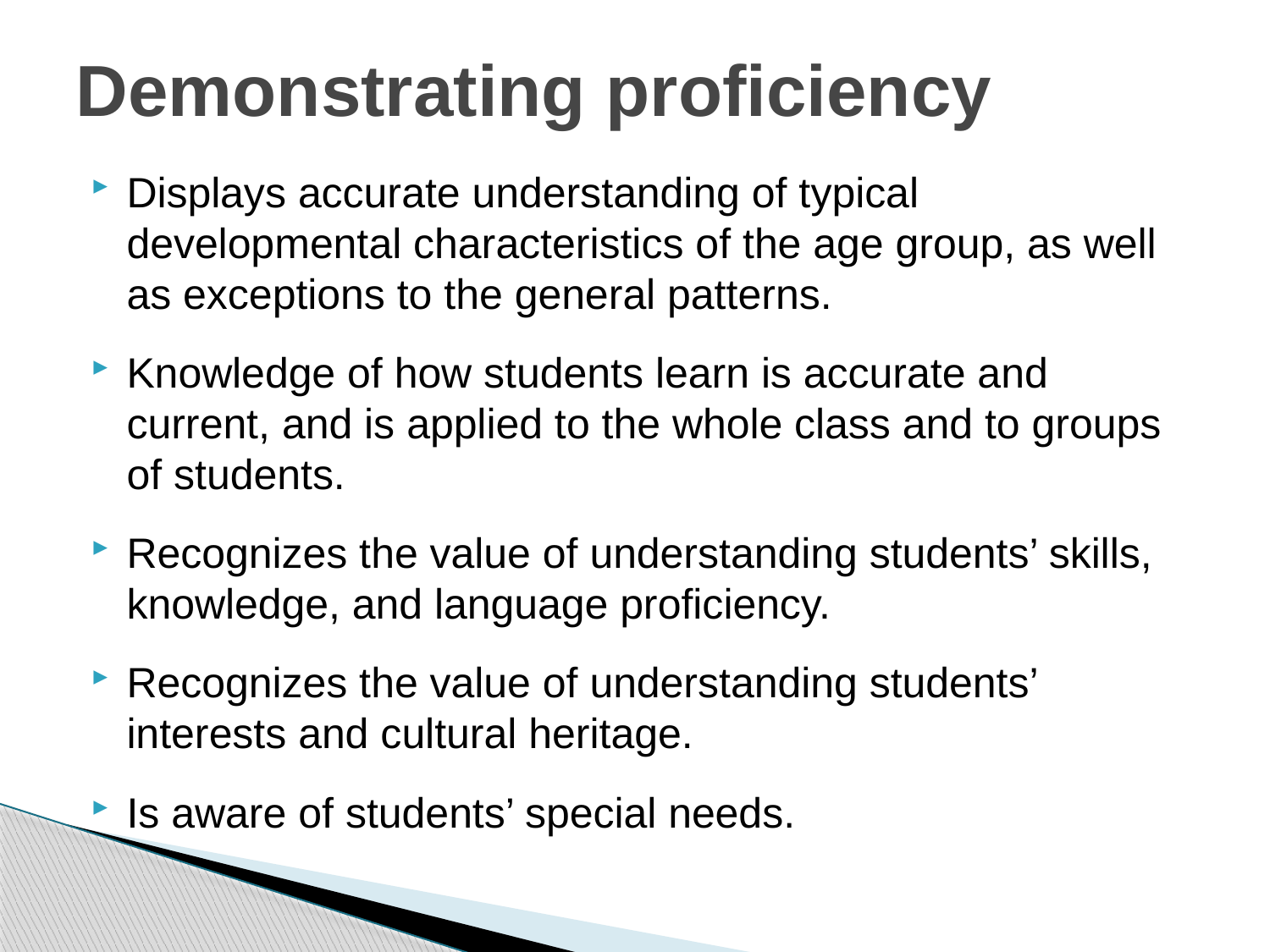

Demonstrating proficiency
Displays accurate understanding of typical developmental characteristics of the age group, as well as exceptions to the general patterns.
Knowledge of how students learn is accurate and current, and is applied to the whole class and to groups of students.
Recognizes the value of understanding students’ skills, knowledge, and language proficiency.
Recognizes the value of understanding students’ interests and cultural heritage.
Is aware of students’ special needs.